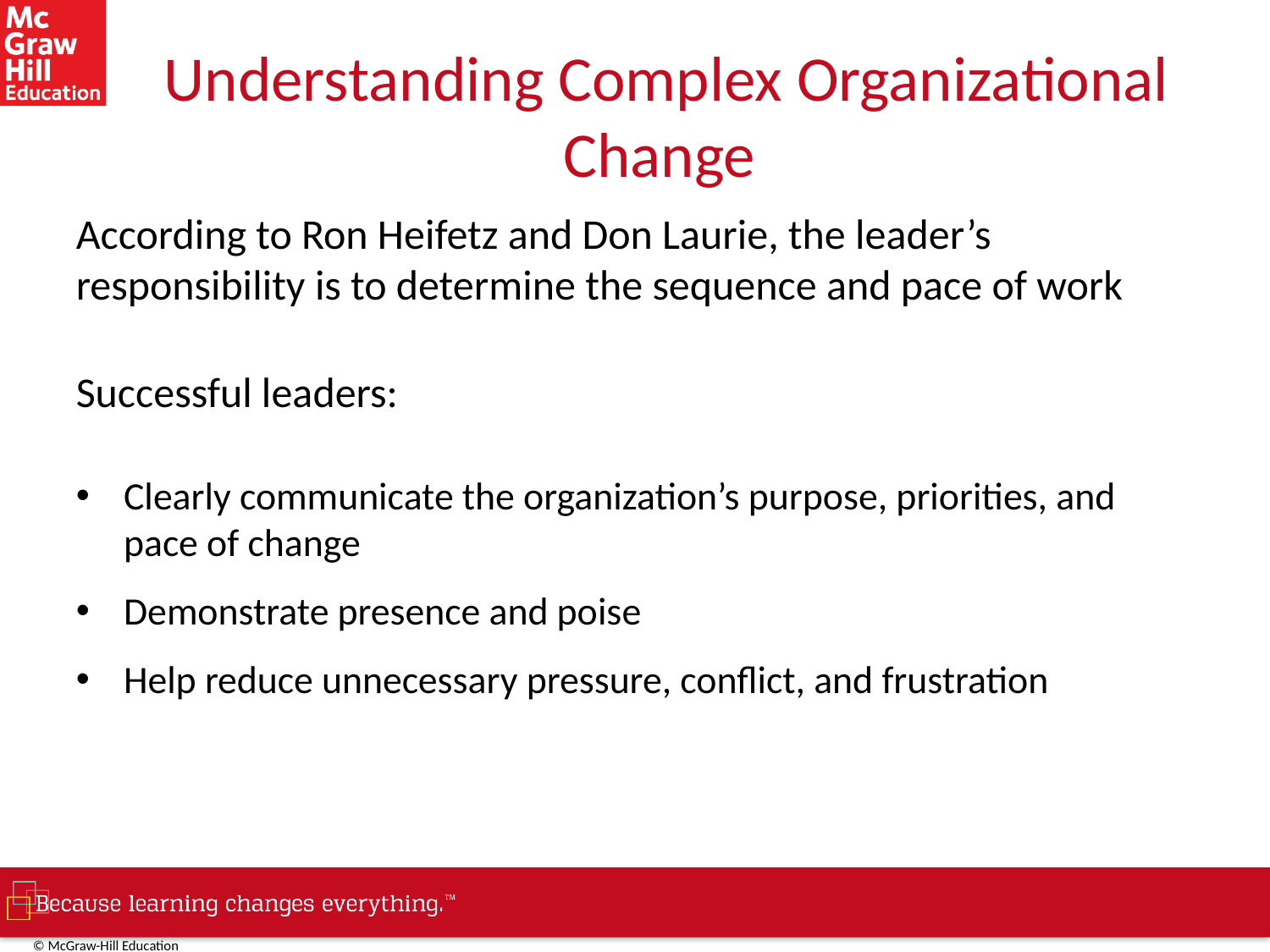

# Understanding Complex Organizational Change
According to Ron Heifetz and Don Laurie, the leader’s responsibility is to determine the sequence and pace of work

Successful leaders:

Clearly communicate the organization’s purpose, priorities, and pace of change
Demonstrate presence and poise
Help reduce unnecessary pressure, conflict, and frustration